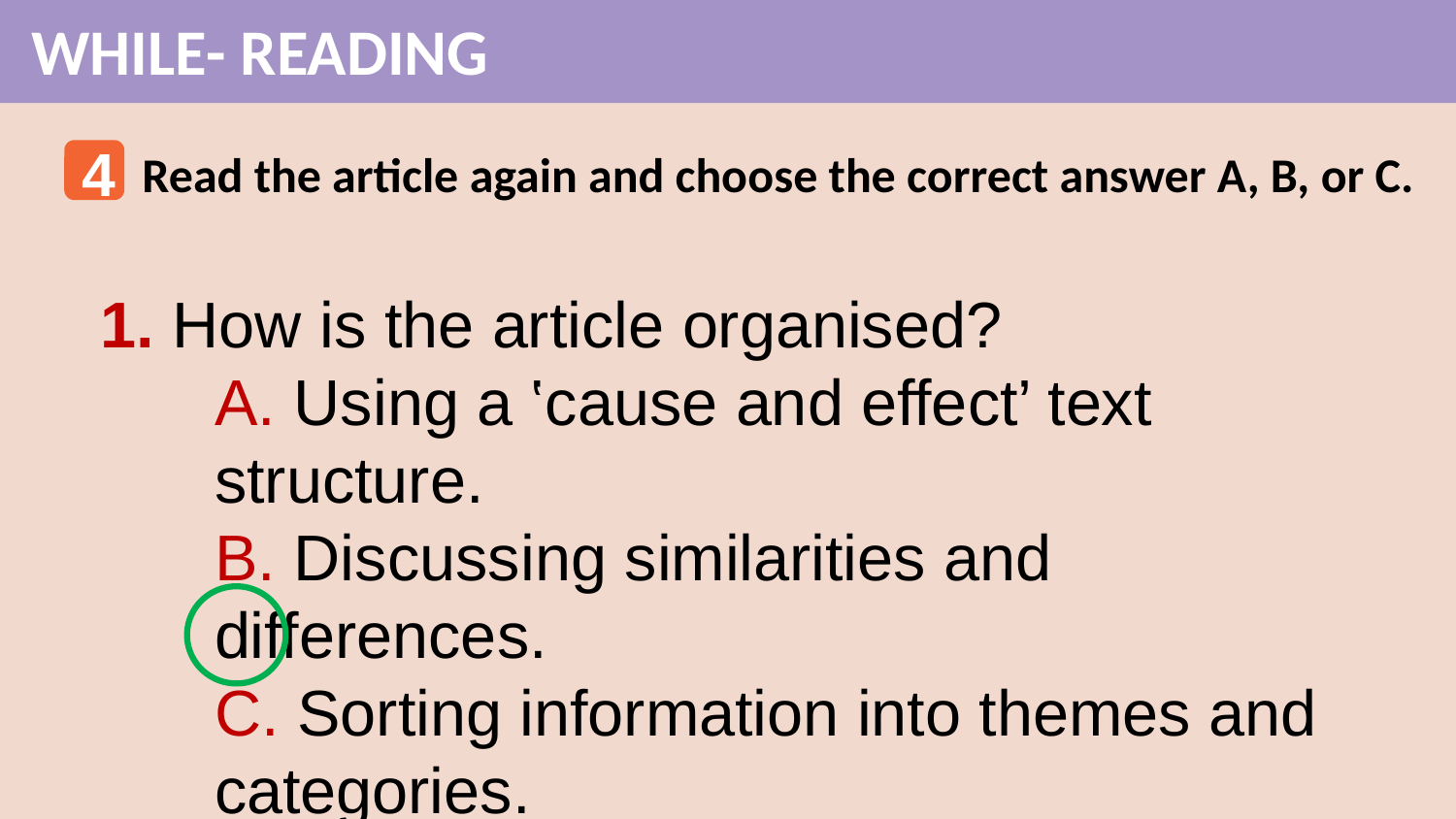

WHILE- READING
4
Read the article again and choose the correct answer A, B, or C.

1. How is the article organised?
A. Using a ‛cause and effect’ text
structure.
B. Discussing similarities and differences.
C. Sorting information into themes and
categories.